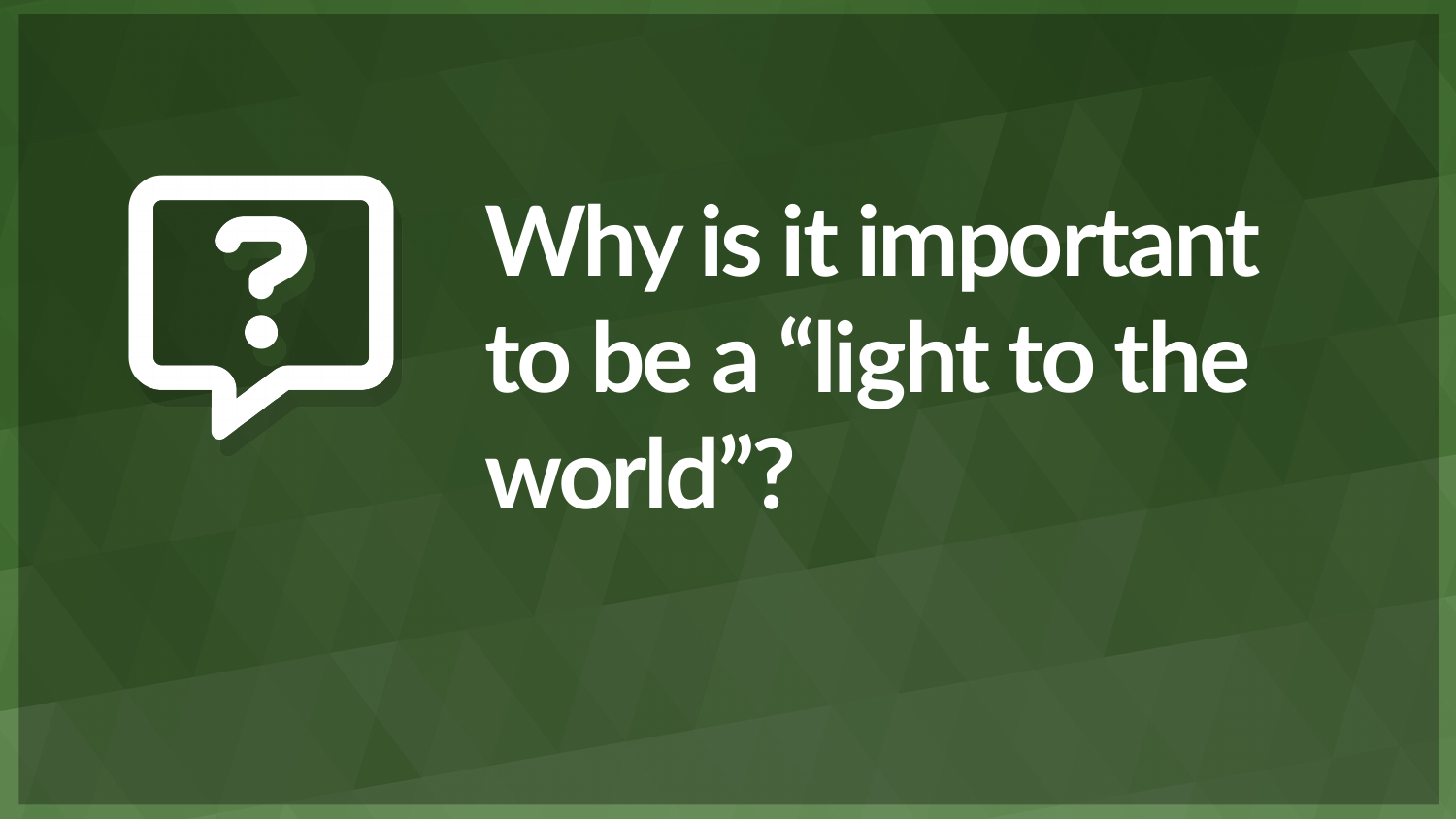

# Why is it important to be a “light to the world”?